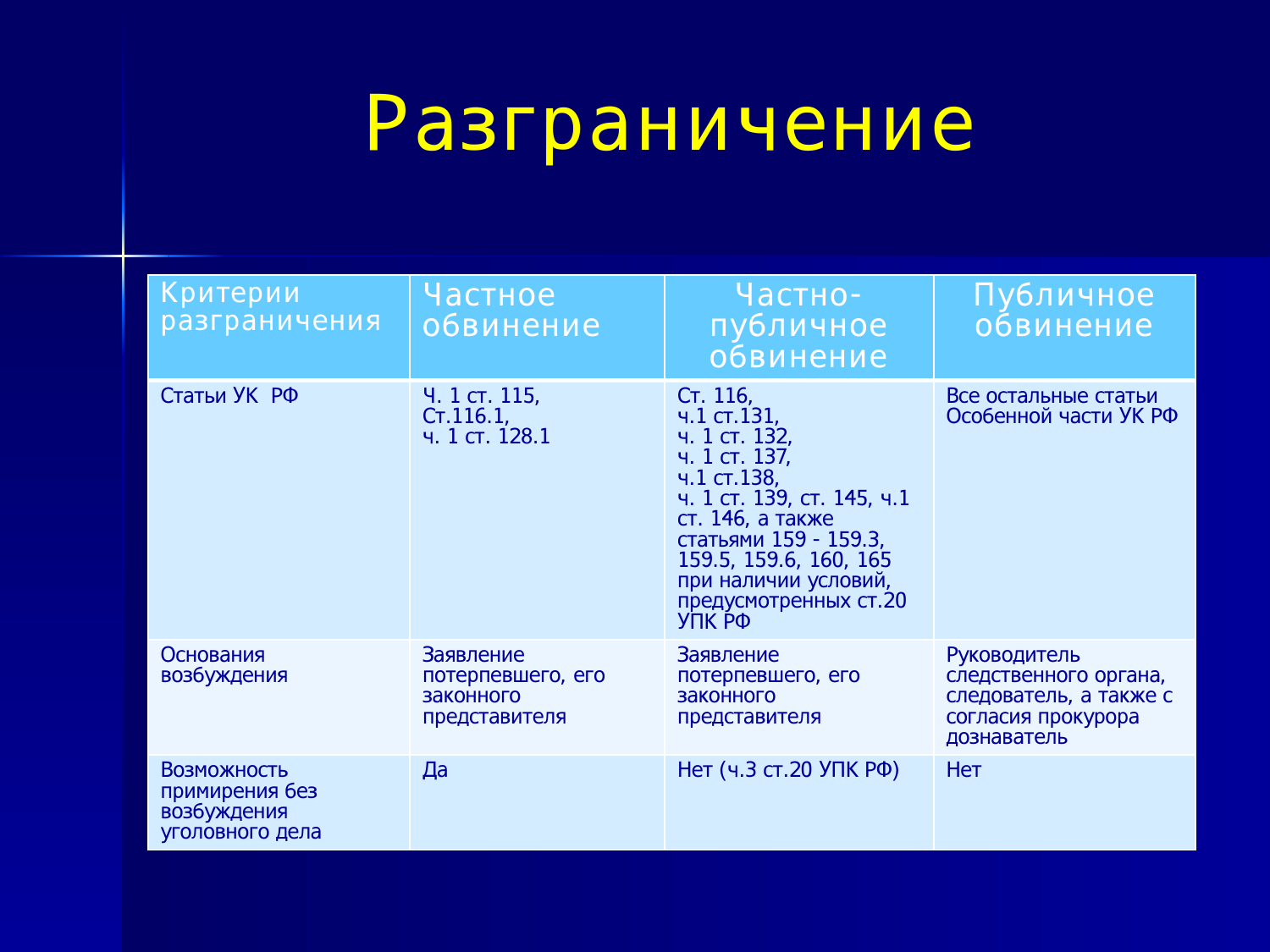

# Разграничение
| Критерии разграничения | Частное обвинение | Частно-публичное обвинение | Публичное обвинение |
| --- | --- | --- | --- |
| Статьи УК РФ | Ч. 1 ст. 115, Ст.116.1, ч. 1 ст. 128.1 | Ст. 116, ч.1 ст.131, ч. 1 ст. 132, ч. 1 ст. 137, ч.1 ст.138, ч. 1 ст. 139, ст. 145, ч.1 ст. 146, а также статьями 159 - 159.3, 159.5, 159.6, 160, 165 при наличии условий, предусмотренных ст.20 УПК РФ | Все остальные статьи Особенной части УК РФ |
| Основания возбуждения | Заявление потерпевшего, его законного представителя | Заявление потерпевшего, его законного представителя | Руководитель следственного органа, следователь, а также с согласия прокурора дознаватель |
| Возможность примирения без возбуждения уголовного дела | Да | Нет (ч.3 ст.20 УПК РФ) | Нет |